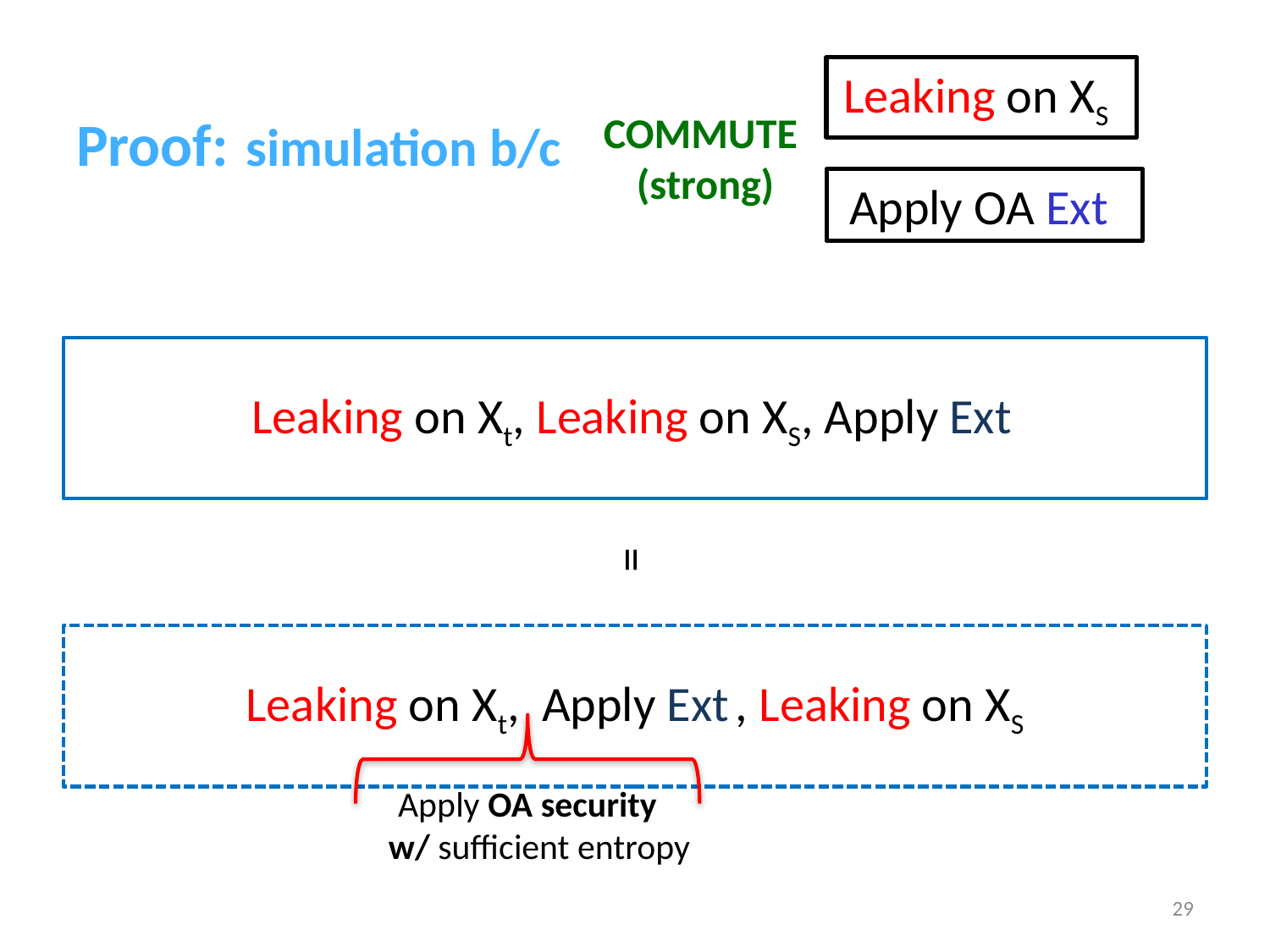

Leaking on XS
# Proof: simulation b/c
COMMUTE
 (strong)
Apply OA Ext
Leaking on Xt, Leaking on XS, Apply Ext
=

Leaking on Xt,  Apply Ext , Leaking on XS
Apply OA security
   w/ sufficient entropy
29